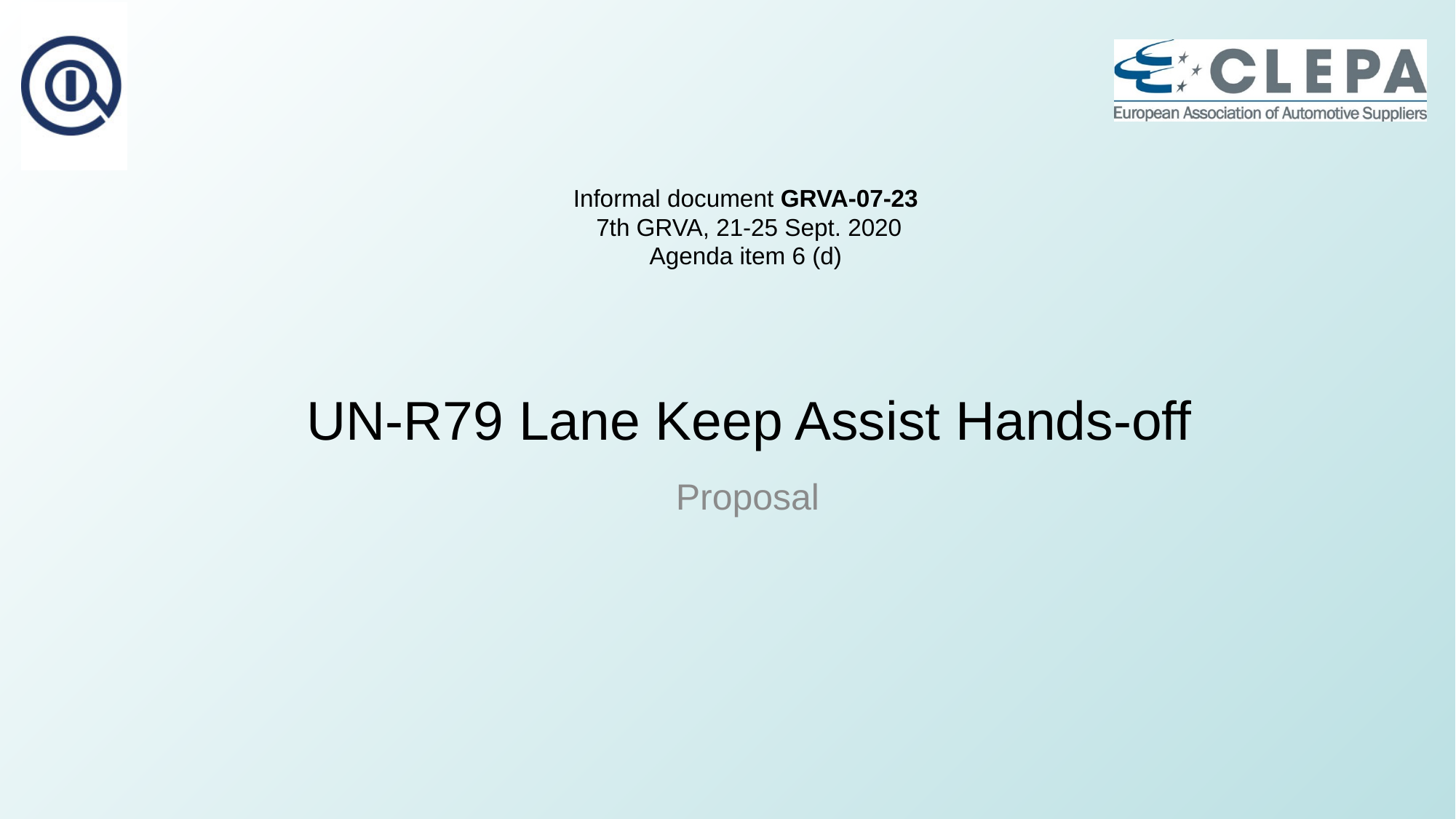

Informal document GRVA-07-23
7th GRVA, 21-25 Sept. 2020 Agenda item 6 (d)
UN-R79 Lane Keep Assist Hands-off
Proposal